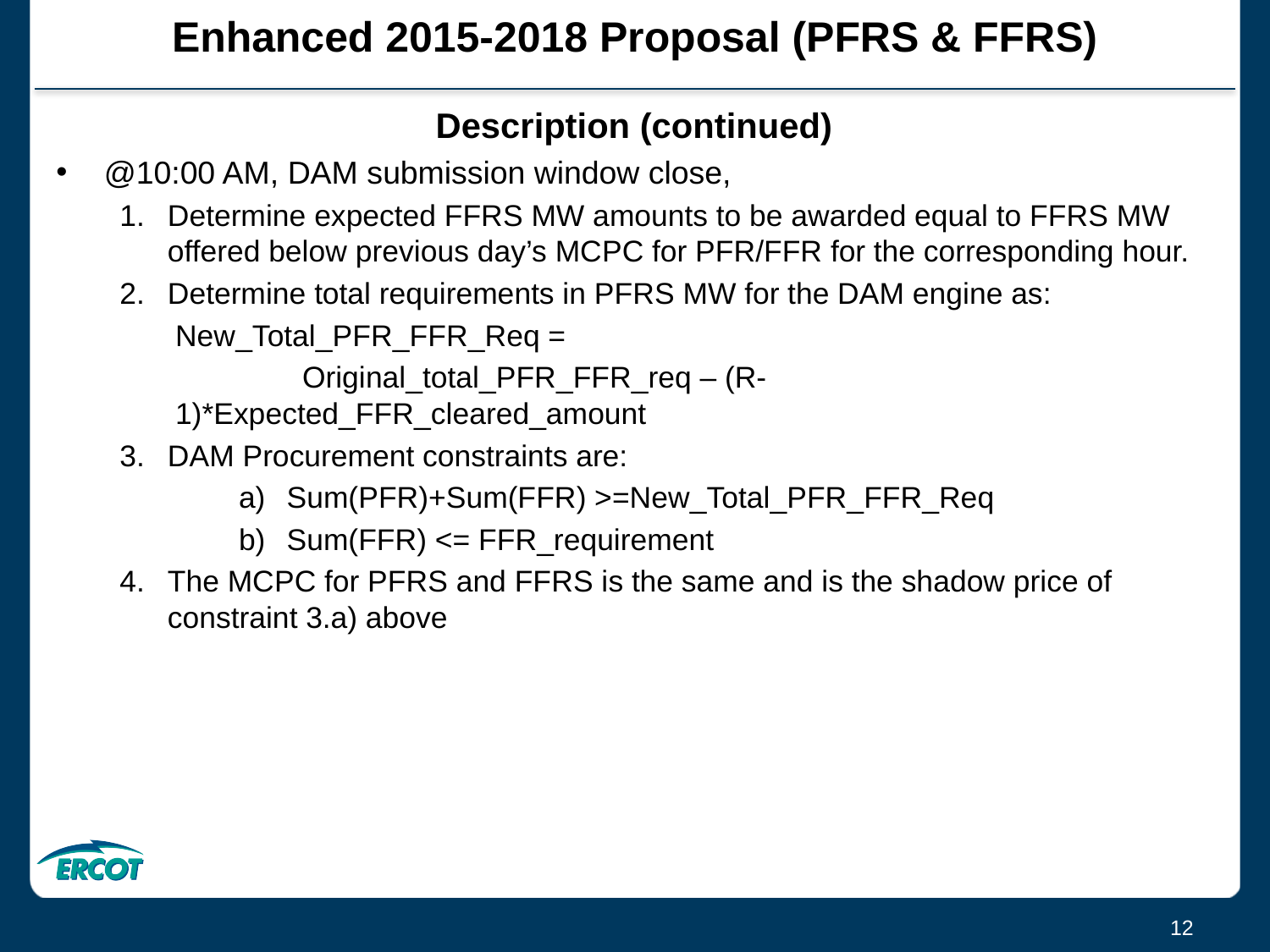

# Enhanced 2015-2018 Proposal (PFRS & FFRS)
Description (continued)
@10:00 AM, DAM submission window close,
Determine expected FFRS MW amounts to be awarded equal to FFRS MW offered below previous day’s MCPC for PFR/FFR for the corresponding hour.
Determine total requirements in PFRS MW for the DAM engine as:
New_Total_PFR_FFR_Req =
	Original_total_PFR_FFR_req – (R-1)*Expected_FFR_cleared_amount
DAM Procurement constraints are:
Sum(PFR)+Sum(FFR) >=New_Total_PFR_FFR_Req
Sum(FFR) <= FFR_requirement
The MCPC for PFRS and FFRS is the same and is the shadow price of constraint 3.a) above

12